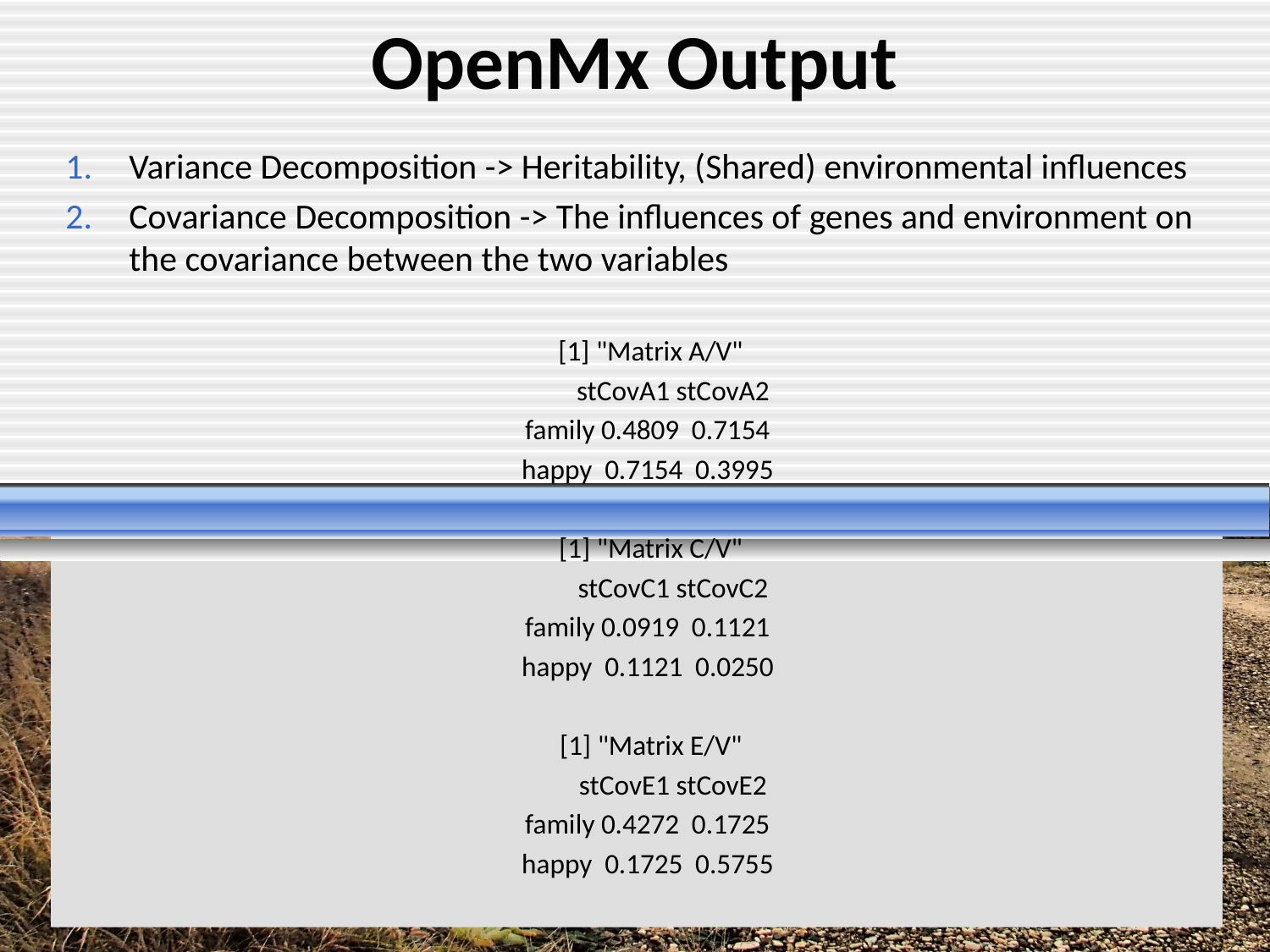

# OpenMx Output
Variance Decomposition -> Heritability, (Shared) environmental influences
Covariance Decomposition -> The influences of genes and environment on the covariance between the two variables

[1] "Matrix A/V"
       stCovA1 stCovA2
family 0.4809  0.7154
happy  0.7154  0.3995

[1] "Matrix C/V"
       stCovC1 stCovC2
family 0.0919  0.1121
happy  0.1121  0.0250

[1] "Matrix E/V"
       stCovE1 stCovE2
family 0.4272  0.1725
happy  0.1725  0.5755